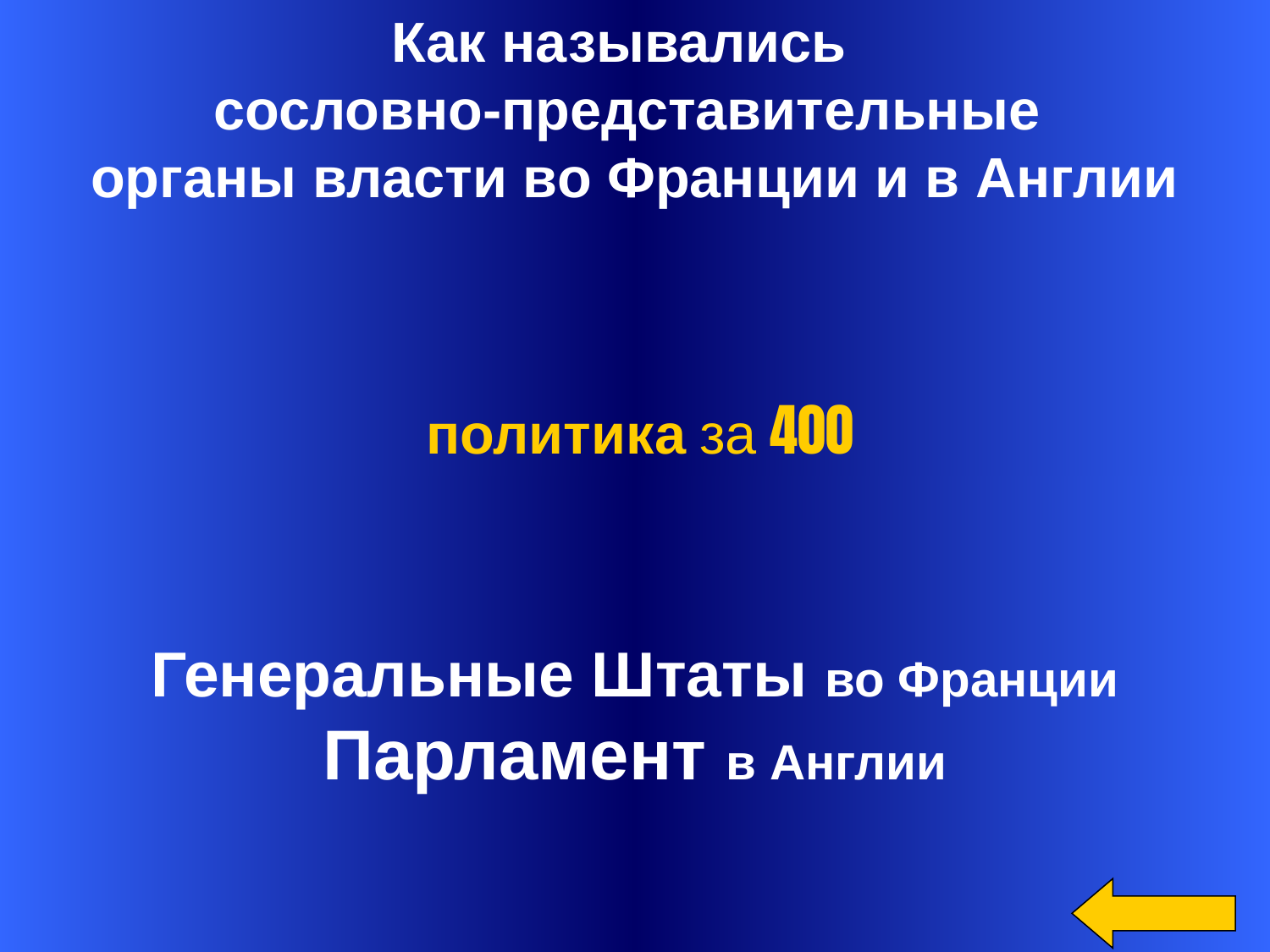

Как назывались
сословно-представительные
органы власти во Франции и в Англии
политика за 400
Генеральные Штаты во Франции
Парламент в Англии